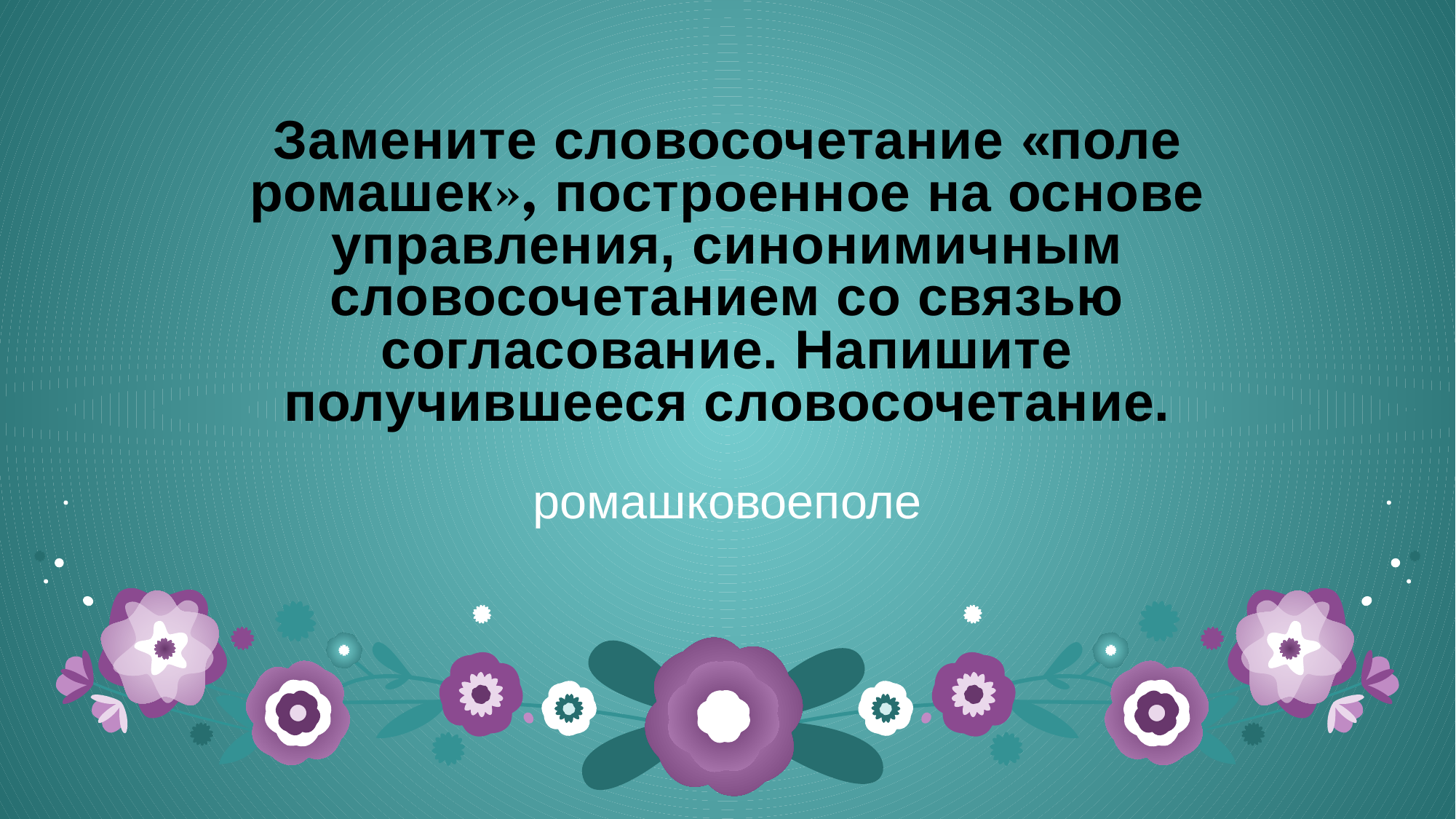

# Замените словосочетание «поле ромашек», построенное на основе управления, синонимичным словосочетанием со связью согласование. Напишите получившееся словосочетание.
ромашковоеполе